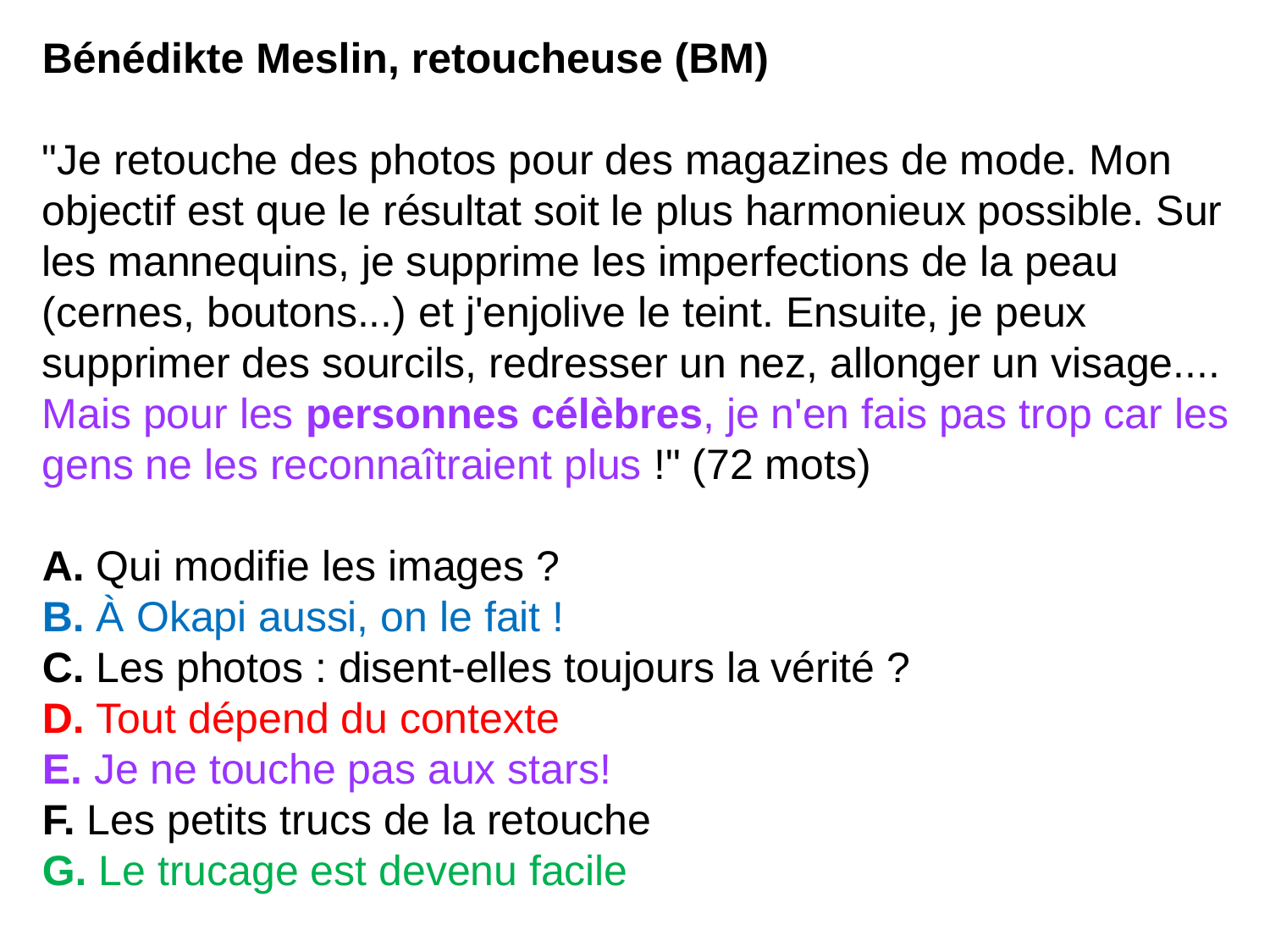

Bénédikte Meslin, retoucheuse (BM)

"Je retouche des photos pour des magazines de mode. Mon objectif est que le résultat soit le plus harmonieux possible. Sur les mannequins, je supprime les imperfections de la peau (cernes, boutons...) et j'enjolive le teint. Ensuite, je peux supprimer des sourcils, redresser un nez, allonger un visage.... Mais pour les personnes célèbres, je n'en fais pas trop car les gens ne les reconnaîtraient plus !" (72 mots)

A. Qui modifie les images ?
B. À Okapi aussi, on le fait !
C. Les photos : disent-elles toujours la vérité ?
D. Tout dépend du contexte
E. Je ne touche pas aux stars!
F. Les petits trucs de la retouche
G. Le trucage est devenu facile